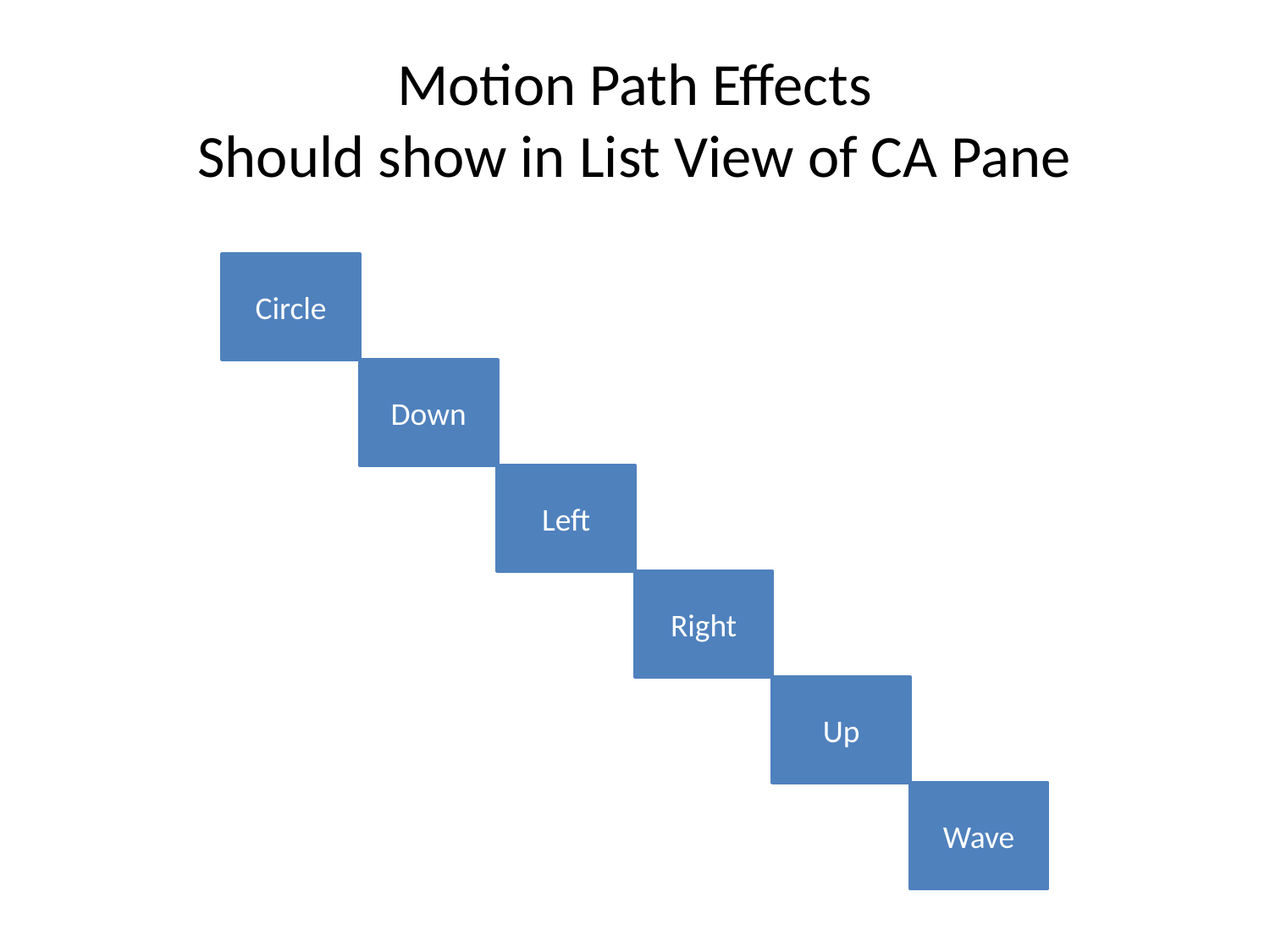

# Motion Path Effects Should show in List View of CA Pane
Circle
Down
Left
Right
Up
Wave